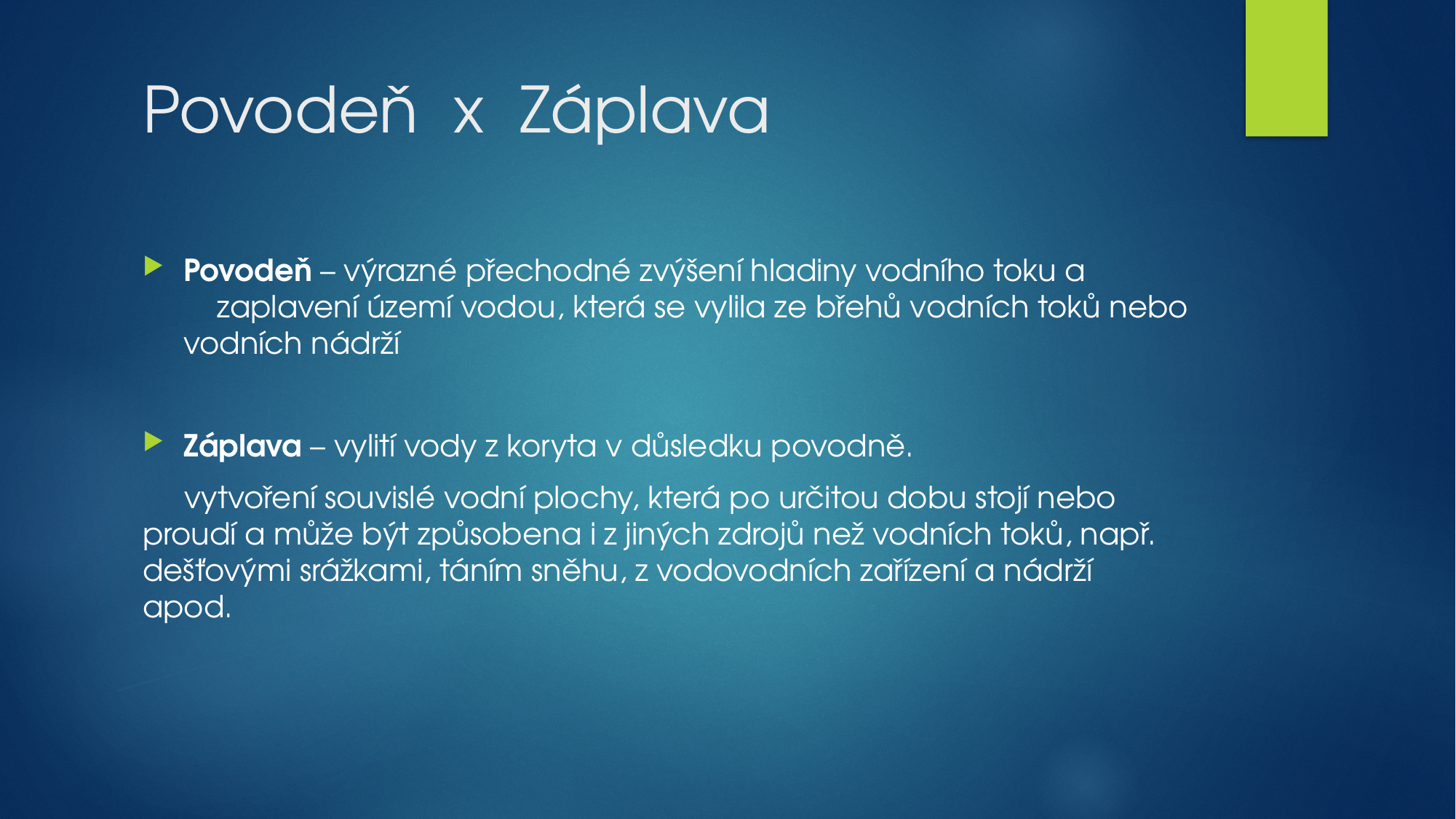

# Povodeň  x  Záplava
Povodeň – výrazné přechodné zvýšení hladiny vodního toku a                 zaplavení území vodou, která se vylila ze břehů vodních toků nebo vodních nádrží

Záplava – vylití vody z koryta v důsledku povodně.
     vytvoření souvislé vodní plochy, která po určitou dobu stojí nebo     proudí a může být způsobena i z jiných zdrojů než vodních toků, např. dešťovými srážkami, táním sněhu, z vodovodních zařízení a nádrží apod.